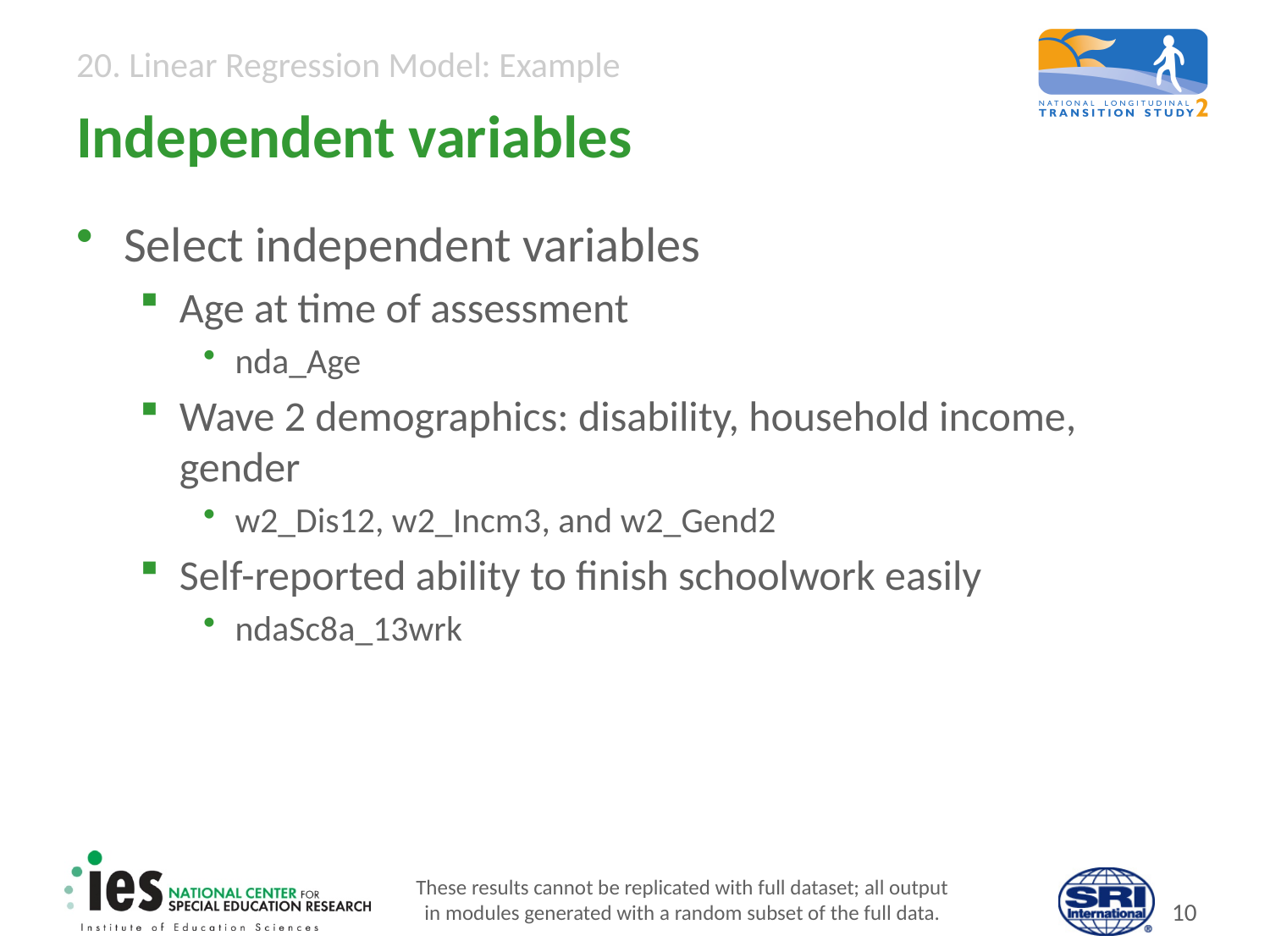

# Independent variables
Select independent variables
Age at time of assessment
nda_Age
Wave 2 demographics: disability, household income, gender
w2_Dis12, w2_Incm3, and w2_Gend2
Self-reported ability to finish schoolwork easily
ndaSc8a_13wrk
These results cannot be replicated with full dataset; all output
in modules generated with a random subset of the full data.
10